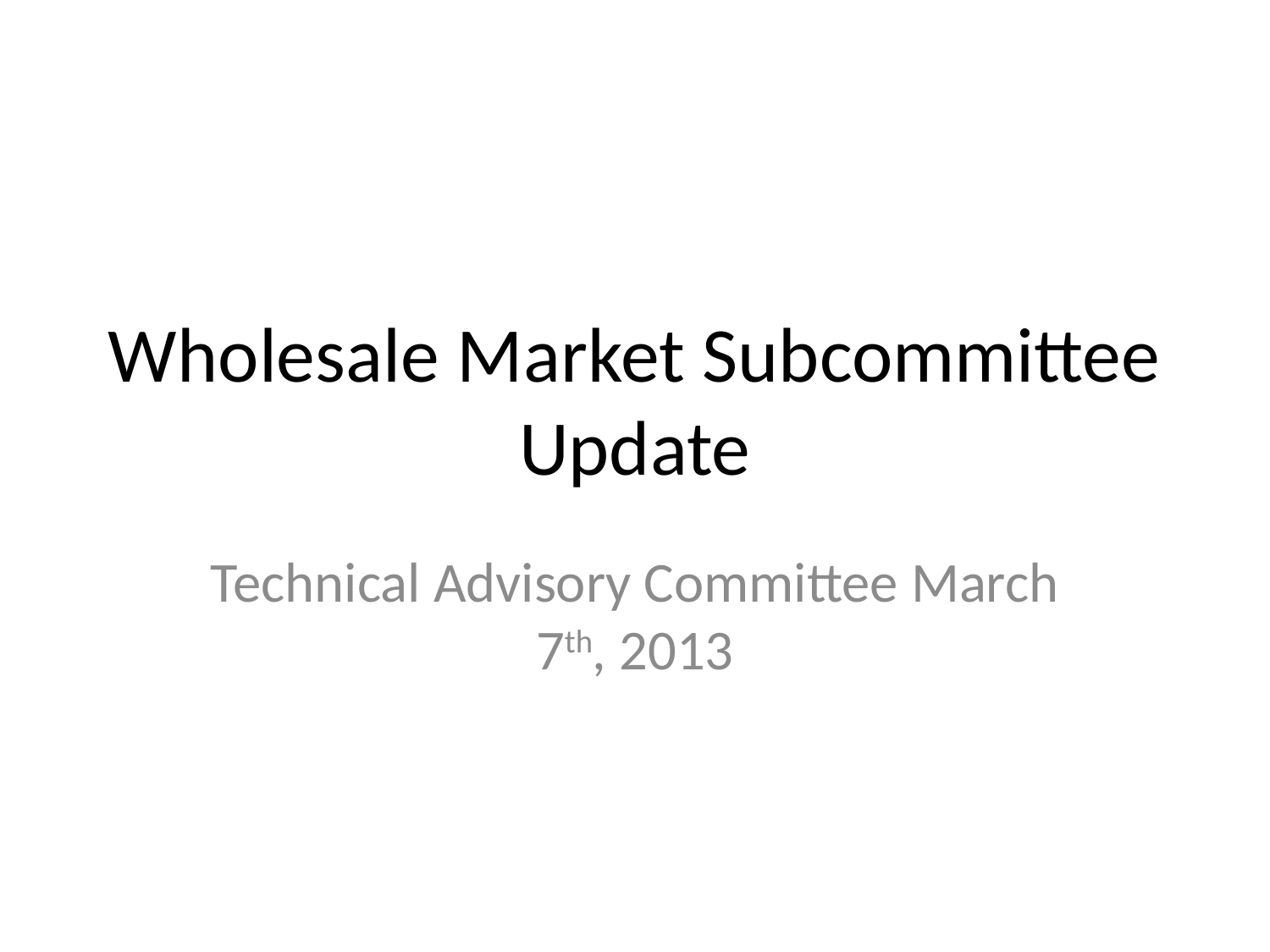

# Wholesale Market Subcommittee Update
Technical Advisory Committee March 7th, 2013